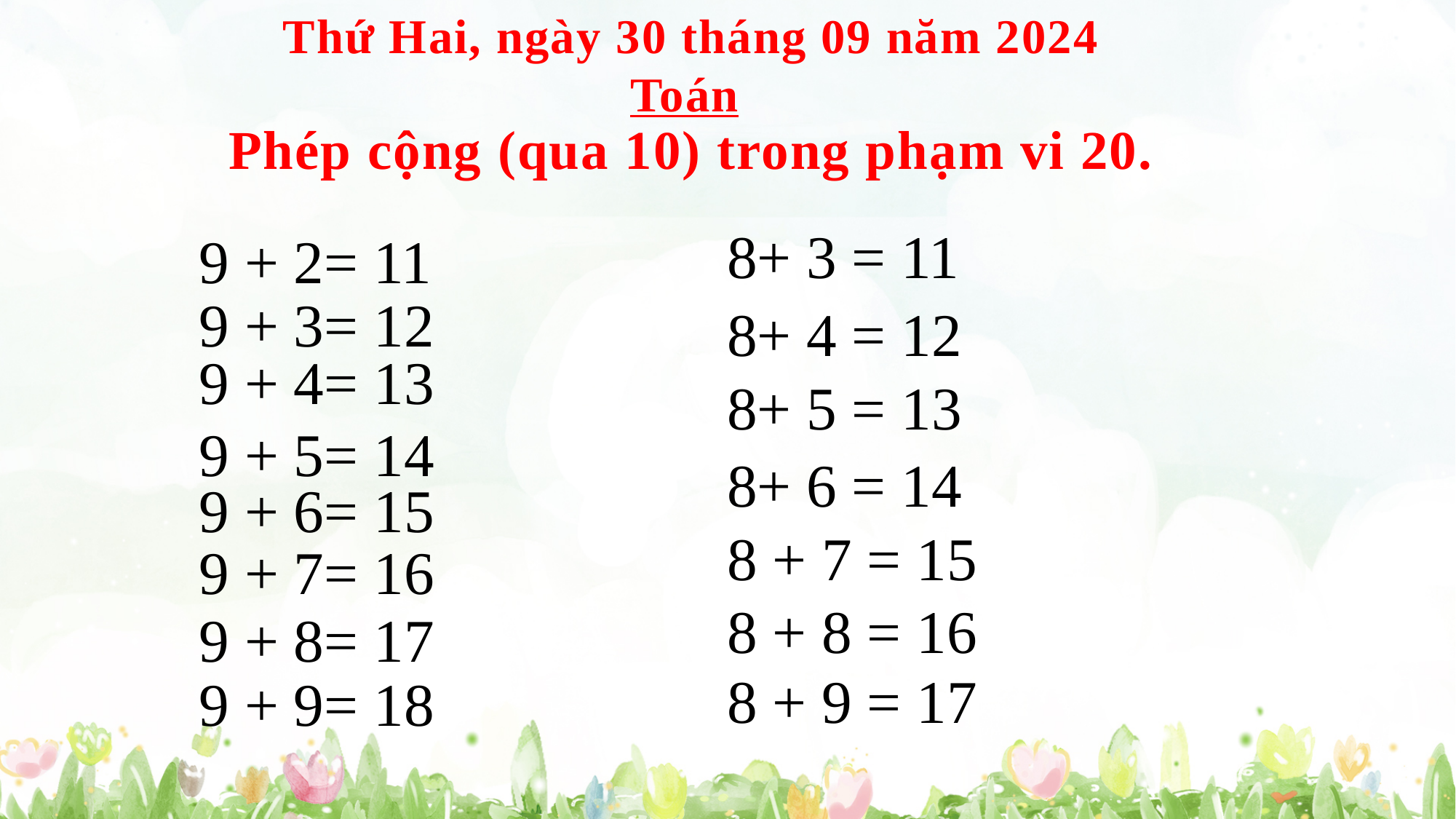

Thứ Hai, ngày 30 tháng 09 năm 2024
Toán
Phép cộng (qua 10) trong phạm vi 20.
8+ 3 = 11
9 + 2= 11
9 + 3= 12
8+ 4 = 12
9 + 4= 13
8+ 5 = 13
9 + 5= 14
8+ 6 = 14
9 + 6= 15
8 + 7 = 15
9 + 7= 16
8 + 8 = 16
9 + 8= 17
8 + 9 = 17
9 + 9= 18
11